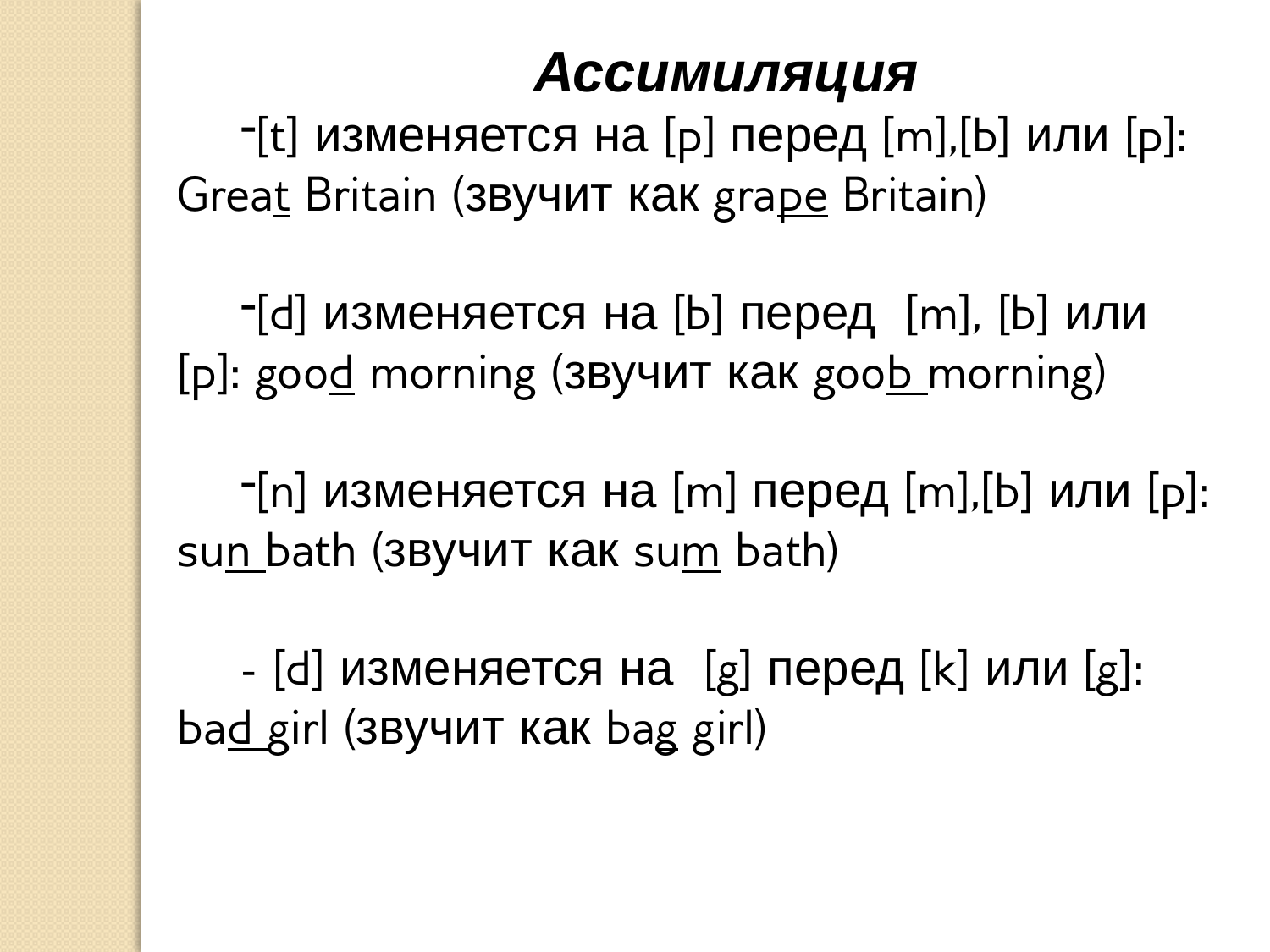

Ассимиляция
[t] изменяется на [p] перед [m],[b] или [p]: Great Britain (звучит как grape Britain)

[d] изменяется на [b] перед  [m], [b] или  [p]: good morning (звучит как goob morning)

[n] изменяется на [m] перед [m],[b] или [p]: sun bath (звучит как sum bath)

- [d] изменяется на  [g] перед [k] или [g]: bad girl (звучит как bag girl)